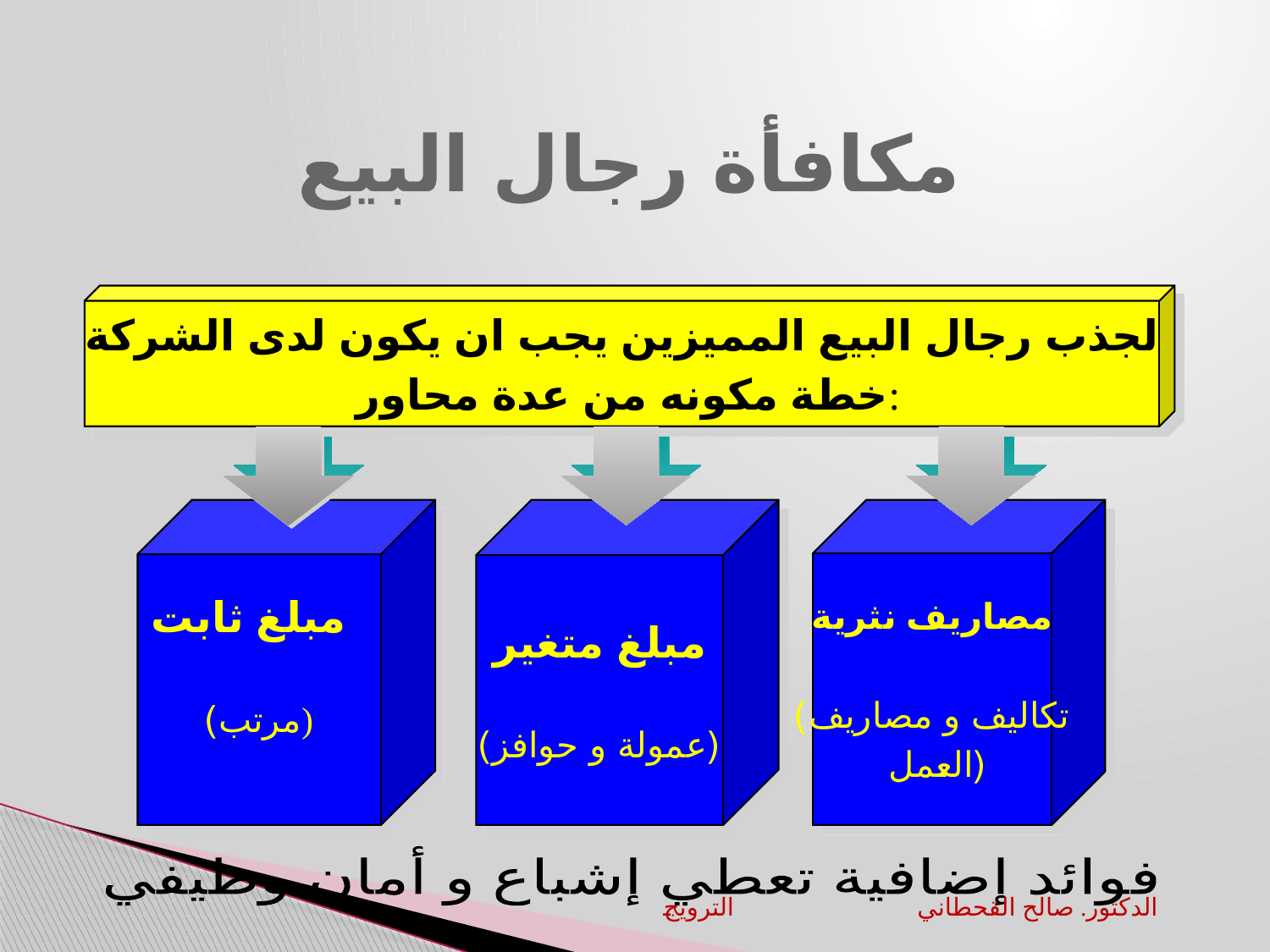

# مكافأة رجال البيع
لجذب رجال البيع المميزين يجب ان يكون لدى الشركة
 خطة مكونه من عدة محاور:

مبلغ ثابت

(مرتب)

مبلغ متغير

(عمولة و حوافز)
مصاريف نثرية

(تكاليف و مصاريف
 العمل)
فوائد إضافية تعطي إشباع و أمان وظيفي
الترويج		الدكتور. صالح القحطاني